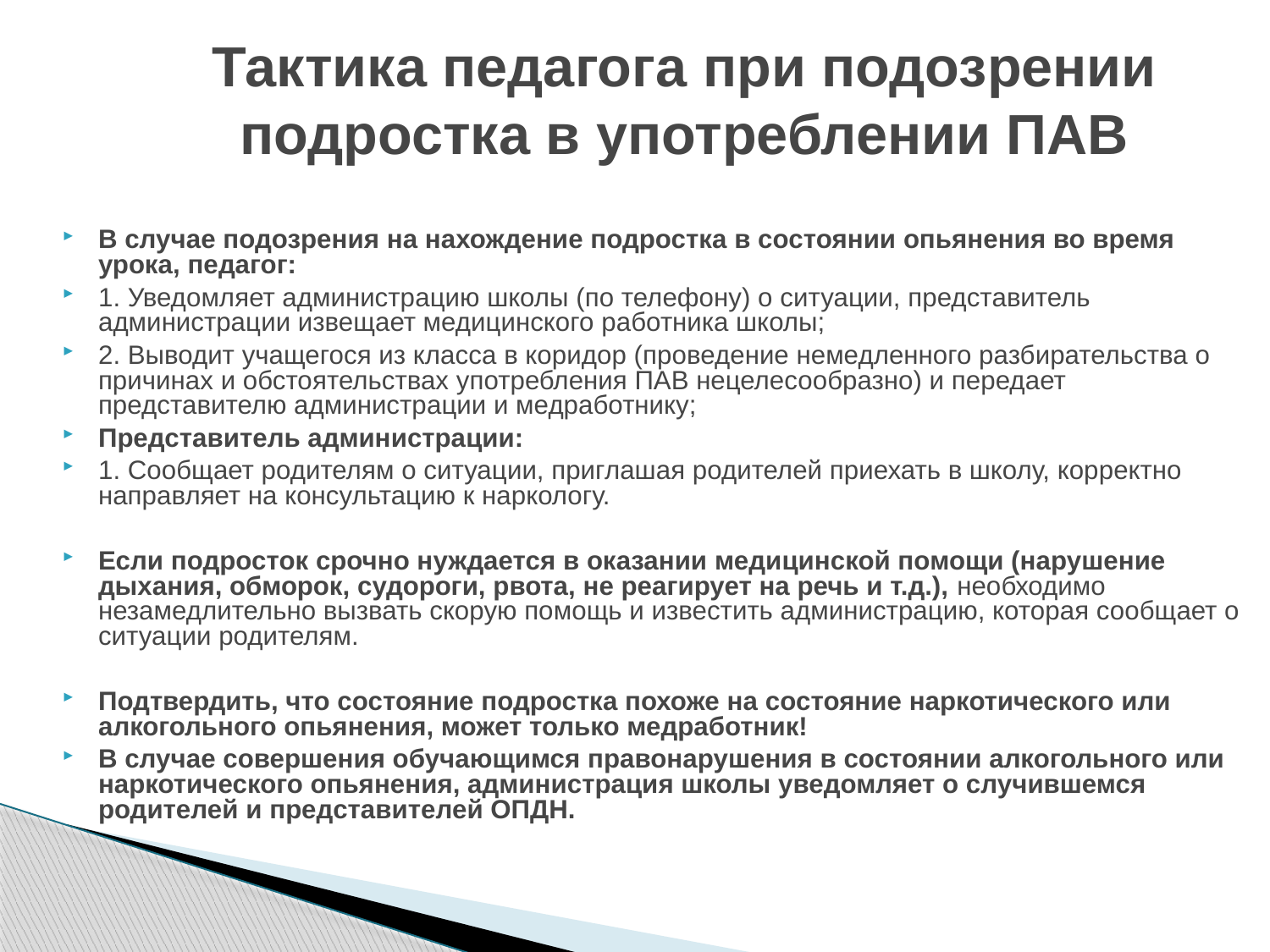

Тактика педагога при подозрении подростка в употреблении ПАВ
В случае подозрения на нахождение подростка в состоянии опьянения во время урока, педагог:
1. Уведомляет администрацию школы (по телефону) о ситуации, представитель администрации извещает медицинского работника школы;
2. Выводит учащегося из класса в коридор (проведение немедленного разбирательства о причинах и обстоятельствах употребления ПАВ нецелесообразно) и передает представителю администрации и медработнику;
Представитель администрации:
1. Сообщает родителям о ситуации, приглашая родителей приехать в школу, корректно направляет на консультацию к наркологу.

Если подросток срочно нуждается в оказании медицинской помощи (нарушение дыхания, обморок, судороги, рвота, не реагирует на речь и т.д.), необходимо незамедлительно вызвать скорую помощь и известить администрацию, которая сообщает о ситуации родителям.

Подтвердить, что состояние подростка похоже на состояние наркотического или алкогольного опьянения, может только медработник!
В случае совершения обучающимся правонарушения в состоянии алкогольного или наркотического опьянения, администрация школы уведомляет о случившемся родителей и представителей ОПДН.